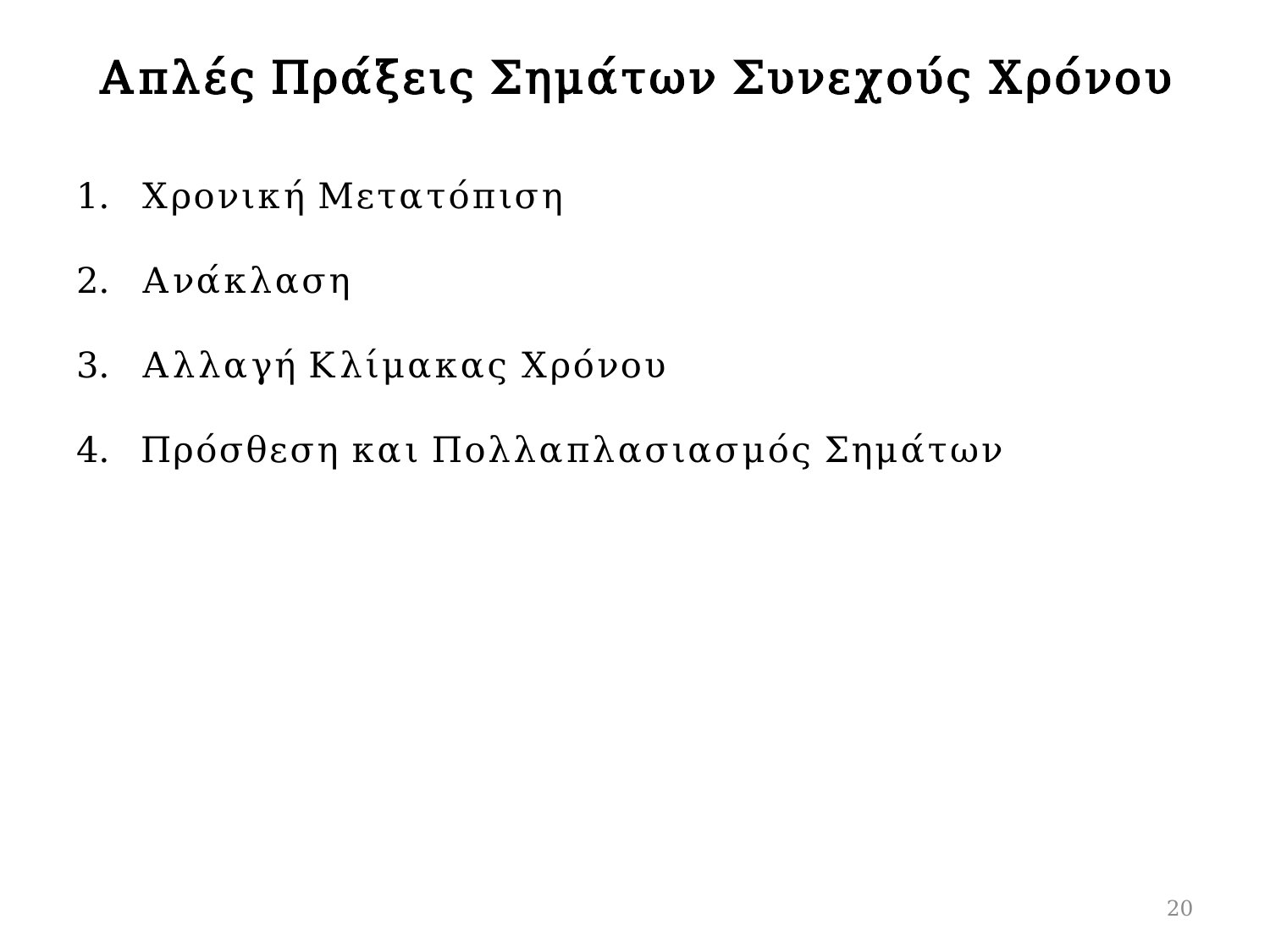

# Απλές Πράξεις Σημάτων Συνεχούς Χρόνου
Χρονική Μετατόπιση
Ανάκλαση
Αλλαγή Κλίμακας Χρόνου
Πρόσθεση και Πολλαπλασιασμός Σημάτων

20